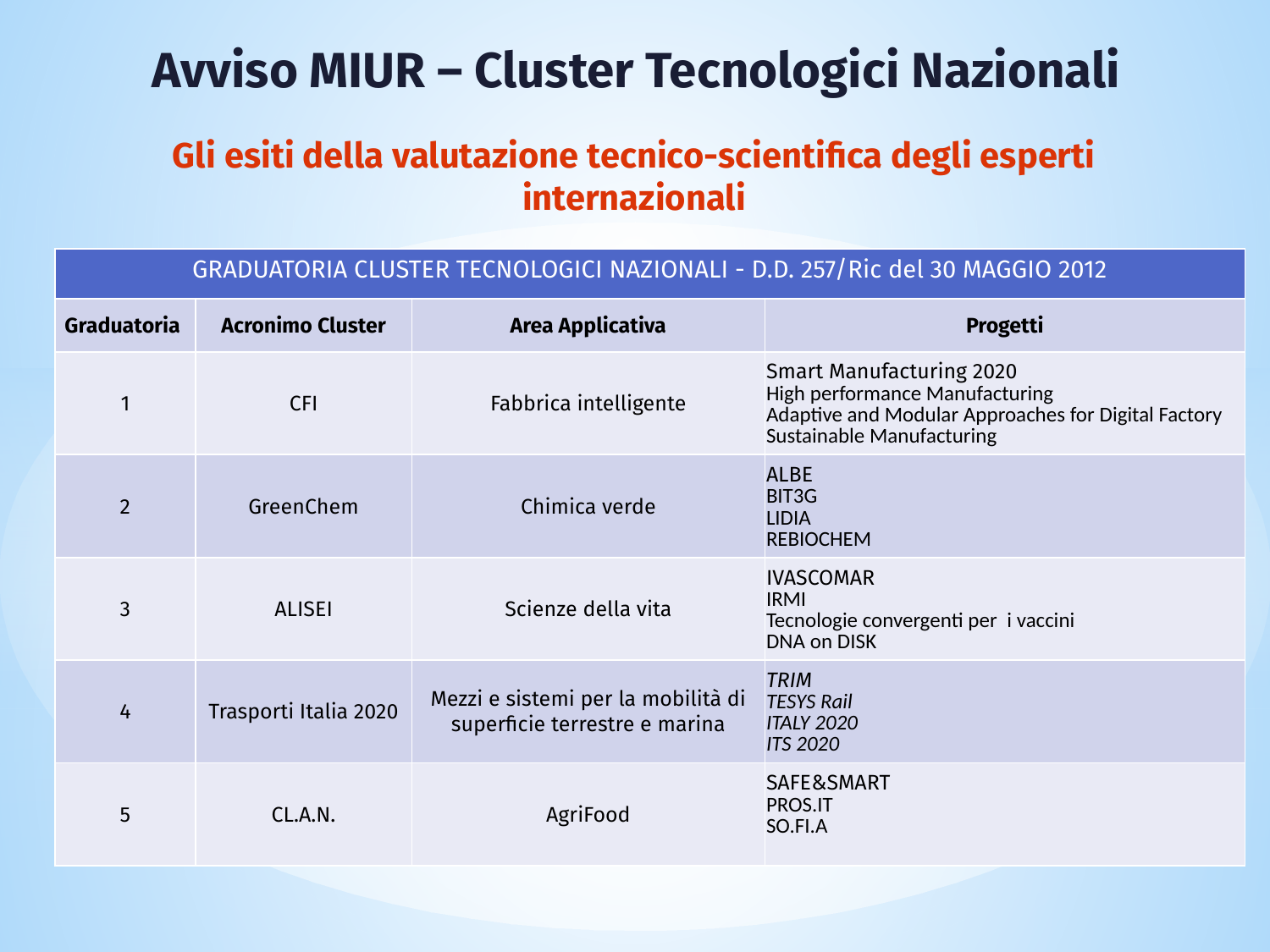

Avviso MIUR – Cluster Tecnologici Nazionali
Gli esiti della valutazione tecnico-scientifica degli esperti internazionali
| GRADUATORIA CLUSTER TECNOLOGICI NAZIONALI - D.D. 257/Ric del 30 MAGGIO 2012 |  |  |  |
| --- | --- | --- | --- |
| Graduatoria | Acronimo Cluster | Area Applicativa | Progetti |
| 1 | CFI | Fabbrica intelligente | Smart Manufacturing 2020 High performance Manufacturing Adaptive and Modular Approaches for Digital Factory Sustainable Manufacturing |
| 2 | GreenChem | Chimica verde | ALBE BIT3G LIDIA REBIOCHEM |
| 3 | ALISEI | Scienze della vita | IVASCOMAR IRMI Tecnologie convergenti per i vaccini DNA on DISK |
| 4 | Trasporti Italia 2020 | Mezzi e sistemi per la mobilità di superficie terrestre e marina | TRIM TESYS Rail ITALY 2020 ITS 2020 |
| 5 | CL.A.N. | AgriFood | SAFE&SMART PROS.IT SO.FI.A |